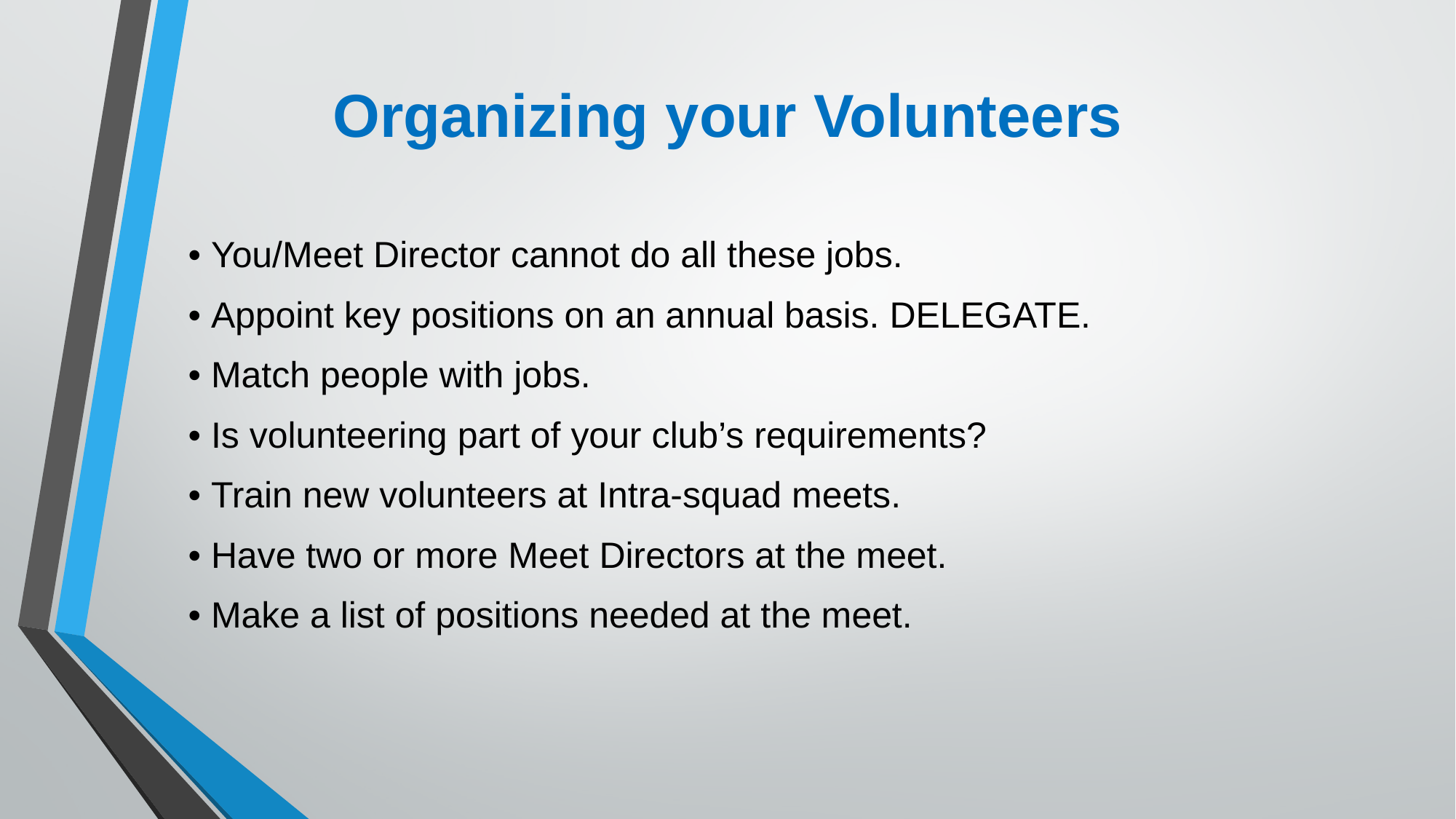

# Organizing your Volunteers
• You/Meet Director cannot do all these jobs.
• Appoint key positions on an annual basis. DELEGATE.
• Match people with jobs.
• Is volunteering part of your club’s requirements?
• Train new volunteers at Intra-squad meets.
• Have two or more Meet Directors at the meet.
• Make a list of positions needed at the meet.